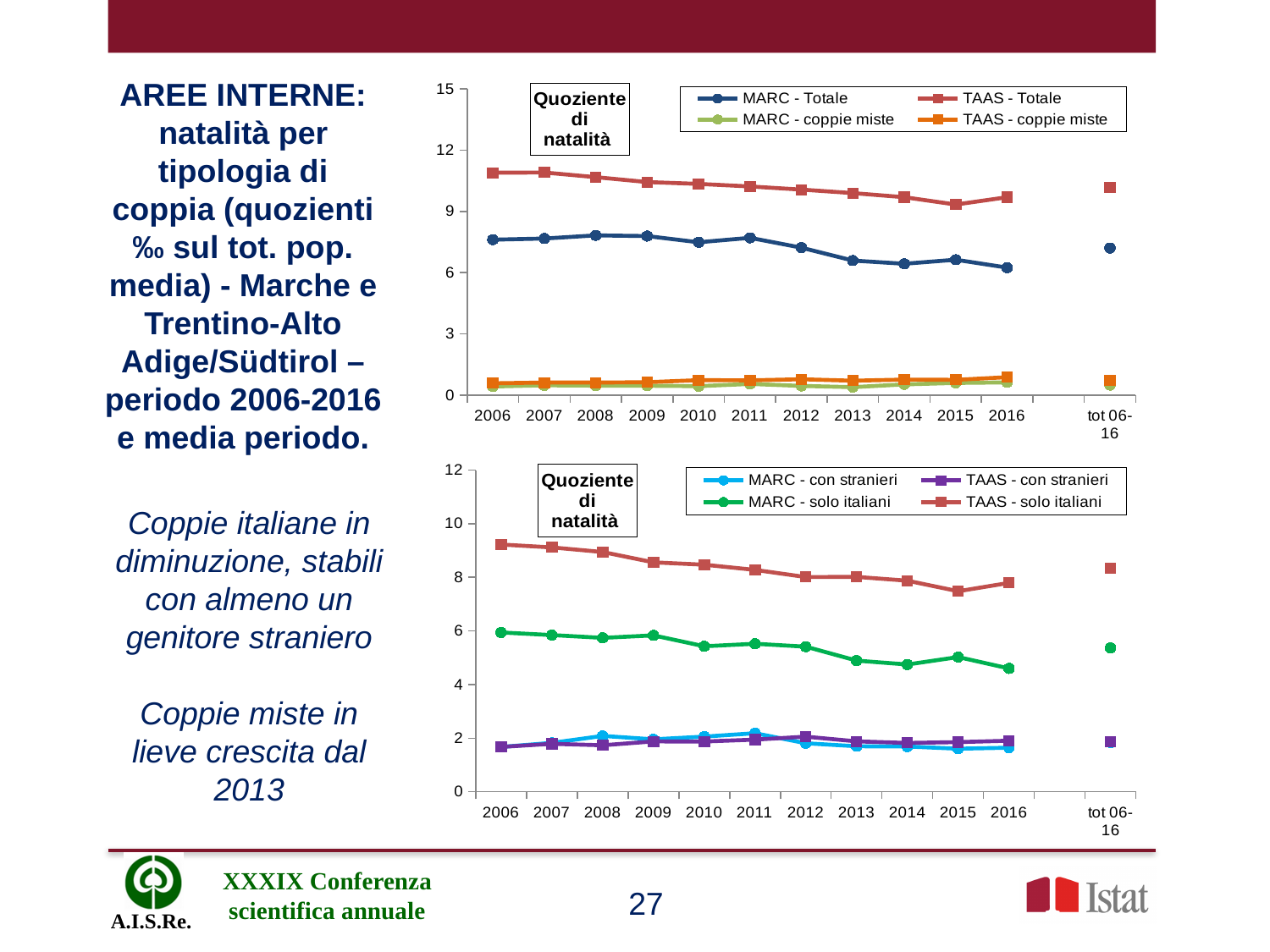

AREE INTERNE: natalità per tipologia di coppia (quozienti ‰ sul tot. pop. media) - Marche e Trentino-Alto Adige/Südtirol – periodo 2006-2016 e media periodo.

### Chart: Quoziente
di
natalità

| Category | MARC - Totale | TAAS - Totale | MARC - coppie miste | TAAS - coppie miste |
|---|---|---|---|---|
| 2006 | 7.61499717379382 | 10.898429225984103 | 0.42445624423464445 | 0.5819333117802478 |
| 2007 | 7.671772108166961 | 10.905149506616564 | 0.4815795810257645 | 0.6165221301613012 |
| 2008 | 7.826412582175252 | 10.679245076526563 | 0.46600649080469336 | 0.6172467947490247 |
| 2009 | 7.792525562096558 | 10.438882883078644 | 0.46033546428564026 | 0.6345032893128568 |
| 2010 | 7.487418936446174 | 10.347813506142394 | 0.4399481193255512 | 0.7341937796511716 |
| 2011 | 7.706428995439095 | 10.222797938628727 | 0.5492520665609004 | 0.7263510236807676 |
| 2012 | 7.222908269064983 | 10.067893523944697 | 0.45328515236947403 | 0.7792288417426896 |
| 2013 | 6.591623783498372 | 9.898056834966313 | 0.39175025069886965 | 0.7097443854530109 |
| 2014 | 6.436598006758643 | 9.6959303476024 | 0.5281531386466398 | 0.7617167137243053 |
| 2015 | 6.633463244071153 | 9.334926055450767 | 0.5979215726203913 | 0.7485653376293252 |
| 2016 | 6.246335918751239 | 9.697399608989775 | 0.624211827127065 | 0.8780428727140609 |
|  | None | None | None | None |
| tot 06-16 | 7.208370852962426 | 10.191614578670702 | 0.49203765717976133 | 0.7089083960441457 |

### Chart: Quoziente
di
natalità

| Category | MARC - con stranieri | TAAS - con stranieri | MARC - solo italiani | TAAS - solo italiani |
|---|---|---|---|---|
| 2006 | 1.672609754508797 | 1.674451789835119 | 5.942387419285022 | 9.223977436148985 |
| 2007 | 1.8258147593672462 | 1.78990295853281 | 5.845957348799716 | 9.115246548083753 |
| 2008 | 2.084546891903137 | 1.7357330079289945 | 5.741865690272114 | 8.943512068597569 |
| 2009 | 1.9574625148002 | 1.8796073467658259 | 5.835063047296359 | 8.55927553631282 |
| 2010 | 2.0586251621271074 | 1.8765129250496122 | 5.4287937743190655 | 8.471300581092782 |
| 2011 | 2.1843332185537347 | 1.94627588837903 | 5.52209577688536 | 8.276522050249696 |
| 2012 | 1.8089042996426672 | 2.0572497717437495 | 5.414003969422316 | 8.010643752200947 |
| 2013 | 1.6990038046614022 | 1.8819948719369628 | 4.8926199788369695 | 8.016061963029351 |
| 2014 | 1.6875136868953613 | 1.8213114719218029 | 4.7490843198632815 | 7.874618875680597 |
| 2015 | 1.6074558220446753 | 1.853489948665287 | 5.026007422026478 | 7.48143610678548 |
| 2016 | 1.6448825174294281 | 1.9053097804460286 | 4.601453401321811 | 7.792089828543746 |
|  | None | None | None | None |
| tot 06-16 | 1.8408267766662934 | 1.8574697119526535 | 5.3675440762961335 | 8.334144866718049 |
Coppie italiane in diminuzione, stabili con almeno un genitore straniero

Coppie miste in lieve crescita dal 2013
27